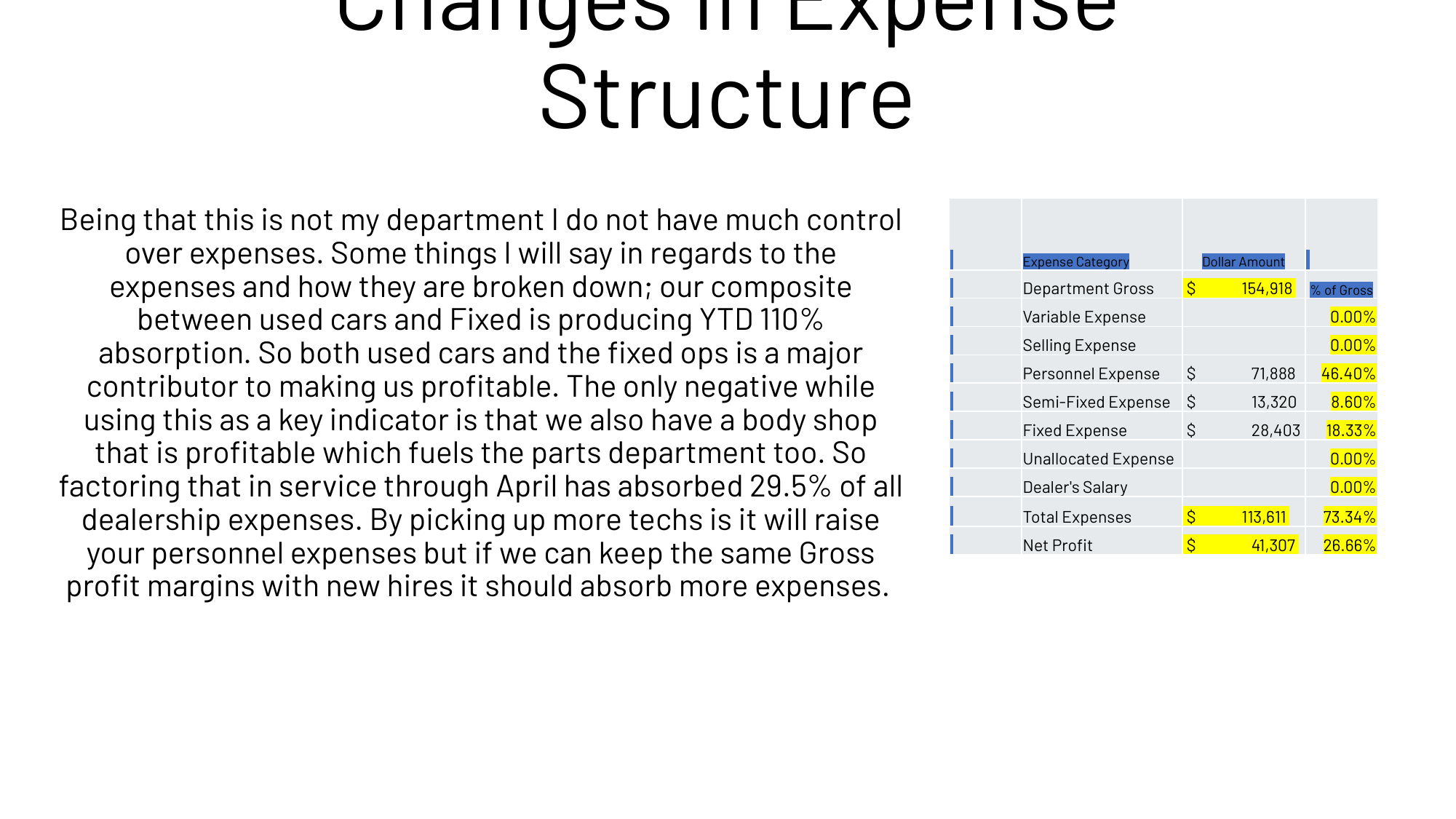

# Changes in Expense Structure
|  | Expense Category | Dollar Amount |  |
| --- | --- | --- | --- |
|  | Department Gross | $ 154,918 | % of Gross |
|  | Variable Expense |  | 0.00% |
|  | Selling Expense |  | 0.00% |
|  | Personnel Expense | $ 71,888 | 46.40% |
|  | Semi-Fixed Expense | $ 13,320 | 8.60% |
|  | Fixed Expense | $ 28,403 | 18.33% |
|  | Unallocated Expense |  | 0.00% |
|  | Dealer's Salary |  | 0.00% |
|  | Total Expenses | $ 113,611 | 73.34% |
|  | Net Profit | $ 41,307 | 26.66% |
Being that this is not my department I do not have much control over expenses. Some things I will say in regards to the expenses and how they are broken down; our composite between used cars and Fixed is producing YTD 110% absorption. So both used cars and the fixed ops is a major contributor to making us profitable. The only negative while using this as a key indicator is that we also have a body shop that is profitable which fuels the parts department too. So factoring that in service through April has absorbed 29.5% of all dealership expenses. By picking up more techs is it will raise your personnel expenses but if we can keep the same Gross profit margins with new hires it should absorb more expenses.